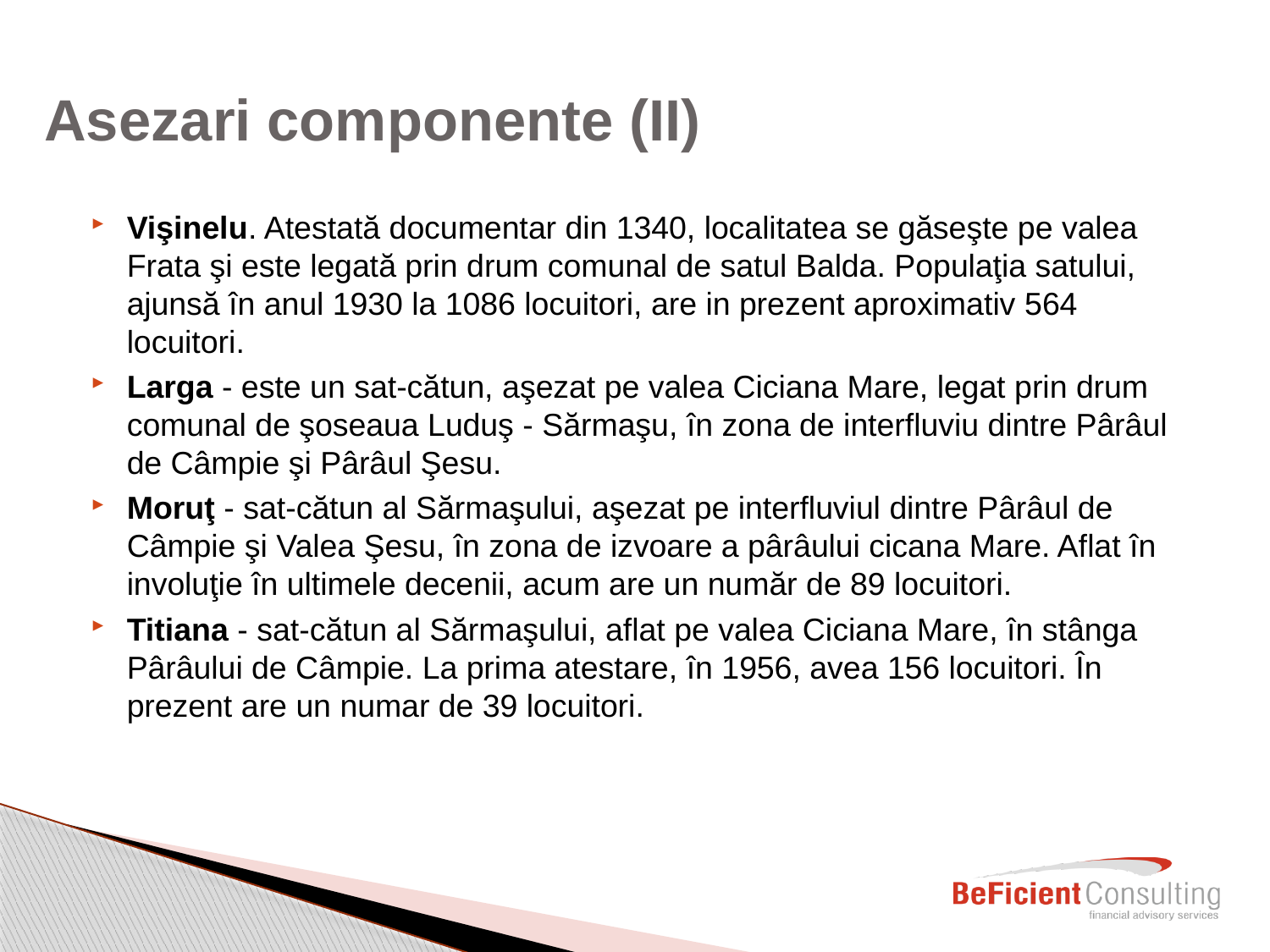

# Asezari componente (II)
Vişinelu. Atestată documentar din 1340, localitatea se găseşte pe valea Frata şi este legată prin drum comunal de satul Balda. Populaţia satului, ajunsă în anul 1930 la 1086 locuitori, are in prezent aproximativ 564 locuitori.
Larga - este un sat-cătun, aşezat pe valea Ciciana Mare, legat prin drum comunal de şoseaua Luduş - Sărmaşu, în zona de interfluviu dintre Pârâul de Câmpie şi Pârâul Şesu.
Moruţ - sat-cătun al Sărmaşului, aşezat pe interfluviul dintre Pârâul de Câmpie şi Valea Şesu, în zona de izvoare a pârâului cicana Mare. Aflat în involuţie în ultimele decenii, acum are un număr de 89 locuitori.
Titiana - sat-cătun al Sărmaşului, aflat pe valea Ciciana Mare, în stânga Pârâului de Câmpie. La prima atestare, în 1956, avea 156 locuitori. În prezent are un numar de 39 locuitori.